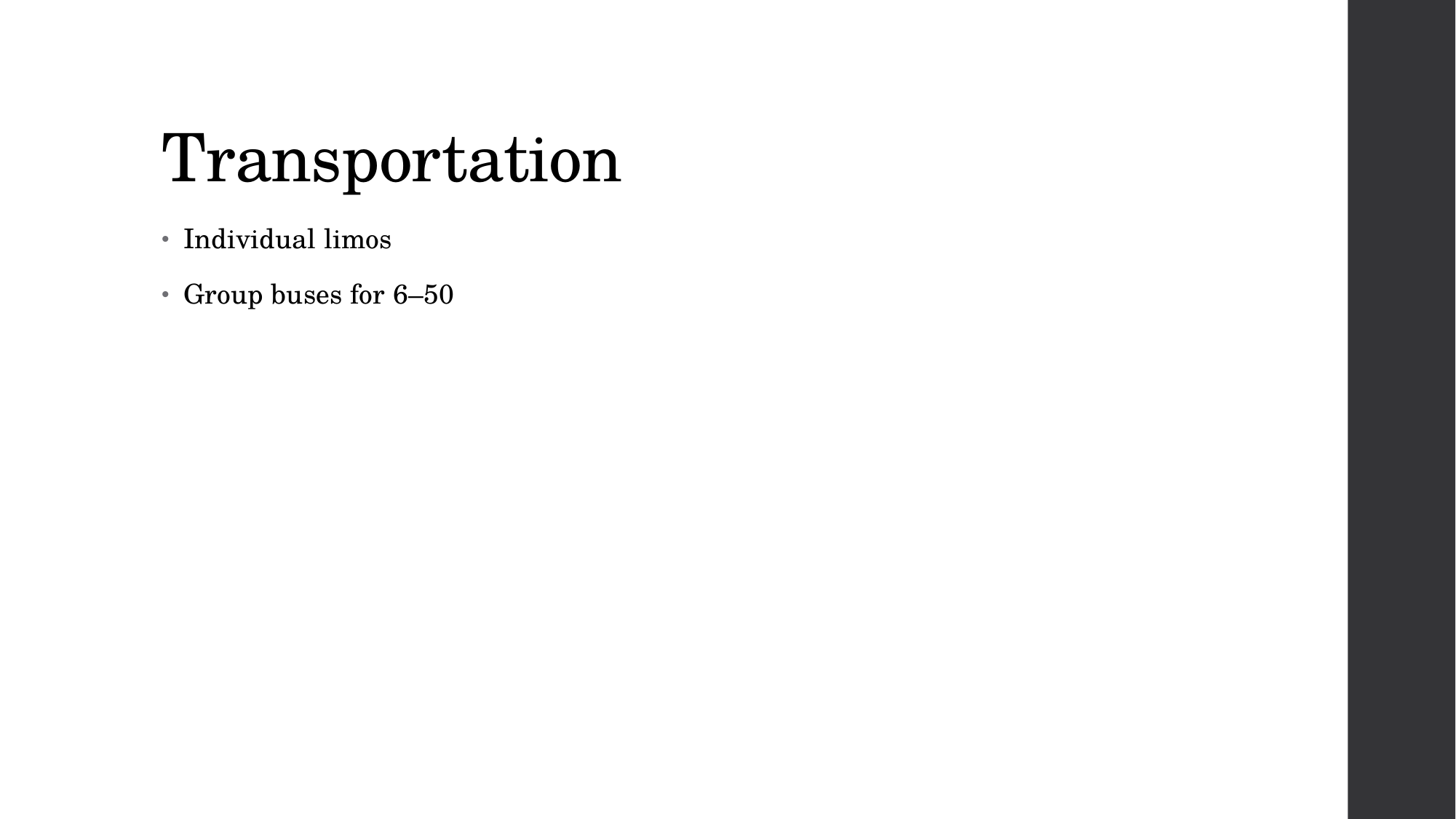

# Transportation
Individual limos
Group buses for 6–50